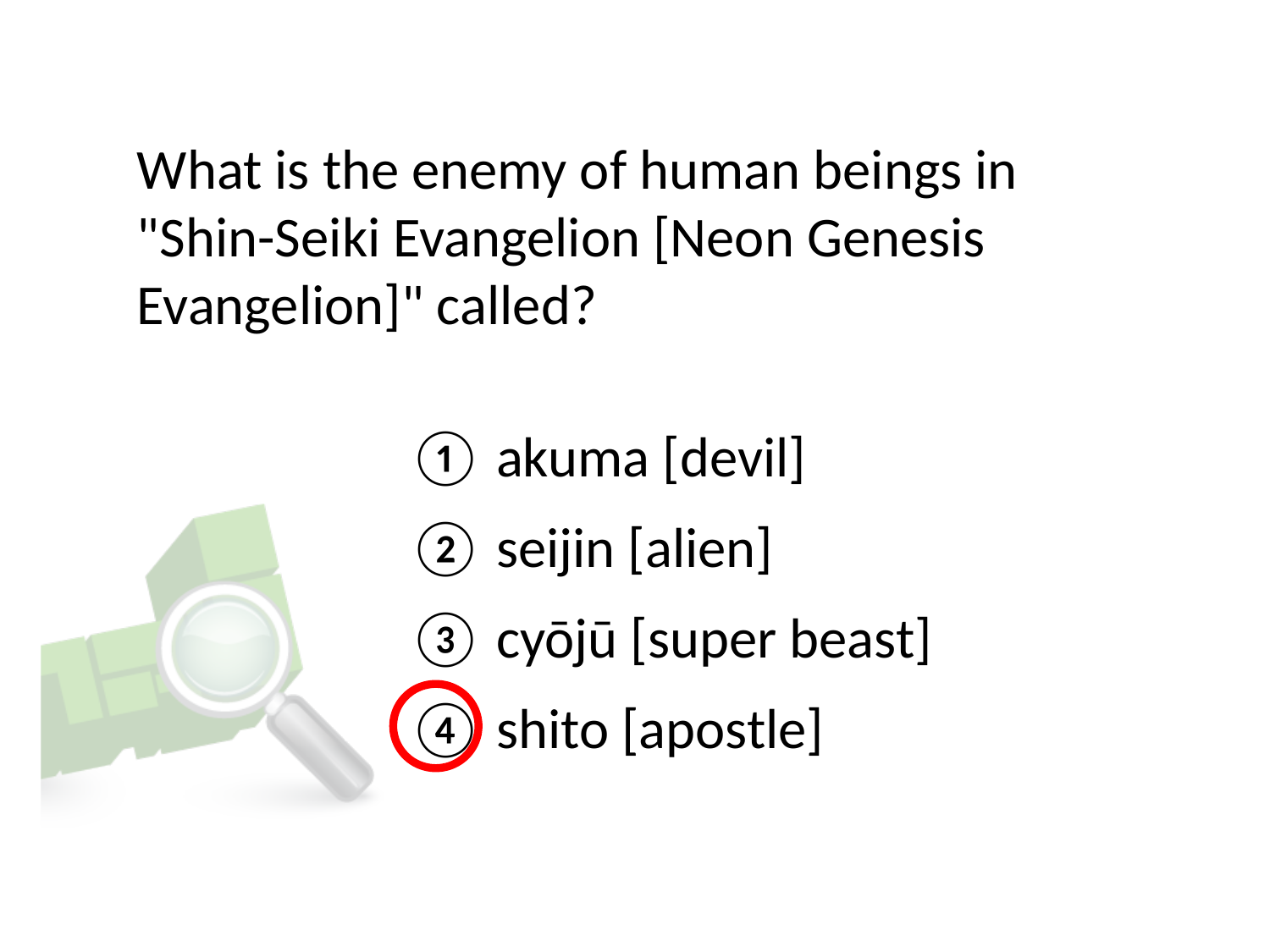

# What is the enemy of human beings in "Shin-Seiki Evangelion [Neon Genesis Evangelion]" called?
① akuma [devil]
② seijin [alien]
③ cyōjū [super beast]
④ shito [apostle]